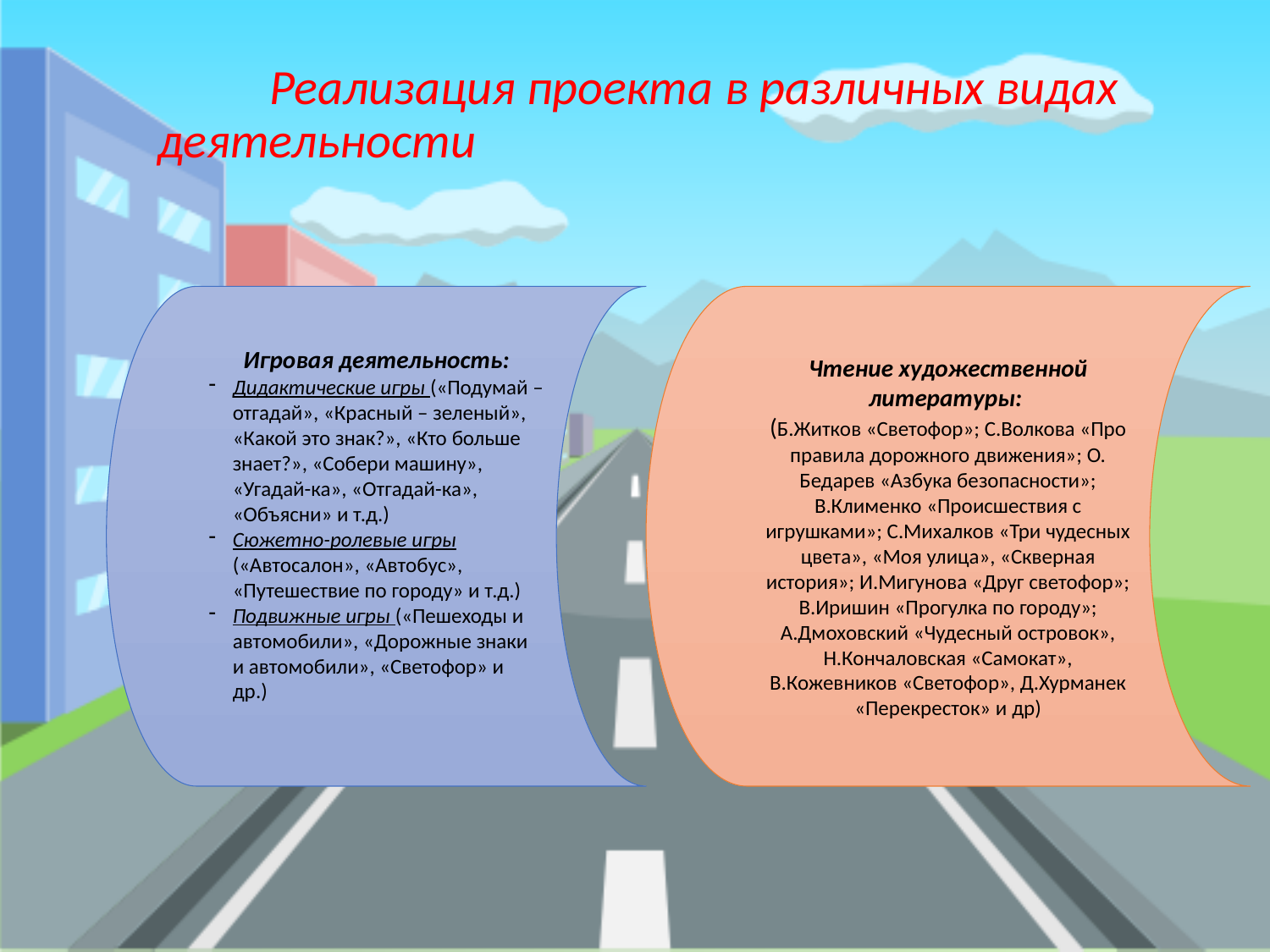

# Реализация проекта в различных видах деятельности
Игровая деятельность:
Дидактические игры («Подумай – отгадай», «Красный – зеленый», «Какой это знак?», «Кто больше знает?», «Собери машину», «Угадай-ка», «Отгадай-ка», «Объясни» и т.д.)
Сюжетно-ролевые игры («Автосалон», «Автобус», «Путешествие по городу» и т.д.)
Подвижные игры («Пешеходы и автомобили», «Дорожные знаки и автомобили», «Светофор» и др.)

Чтение художественной литературы:
(Б.Житков «Светофор»; С.Волкова «Про правила дорожного движения»; О. Бедарев «Азбука безопасности»; В.Клименко «Происшествия с игрушками»; С.Михалков «Три чудесных цвета», «Моя улица», «Скверная история»; И.Мигунова «Друг светофор»; В.Иришин «Прогулка по городу»; А.Дмоховский «Чудесный островок», Н.Кончаловская «Самокат», В.Кожевников «Светофор», Д.Хурманек «Перекресток» и др)